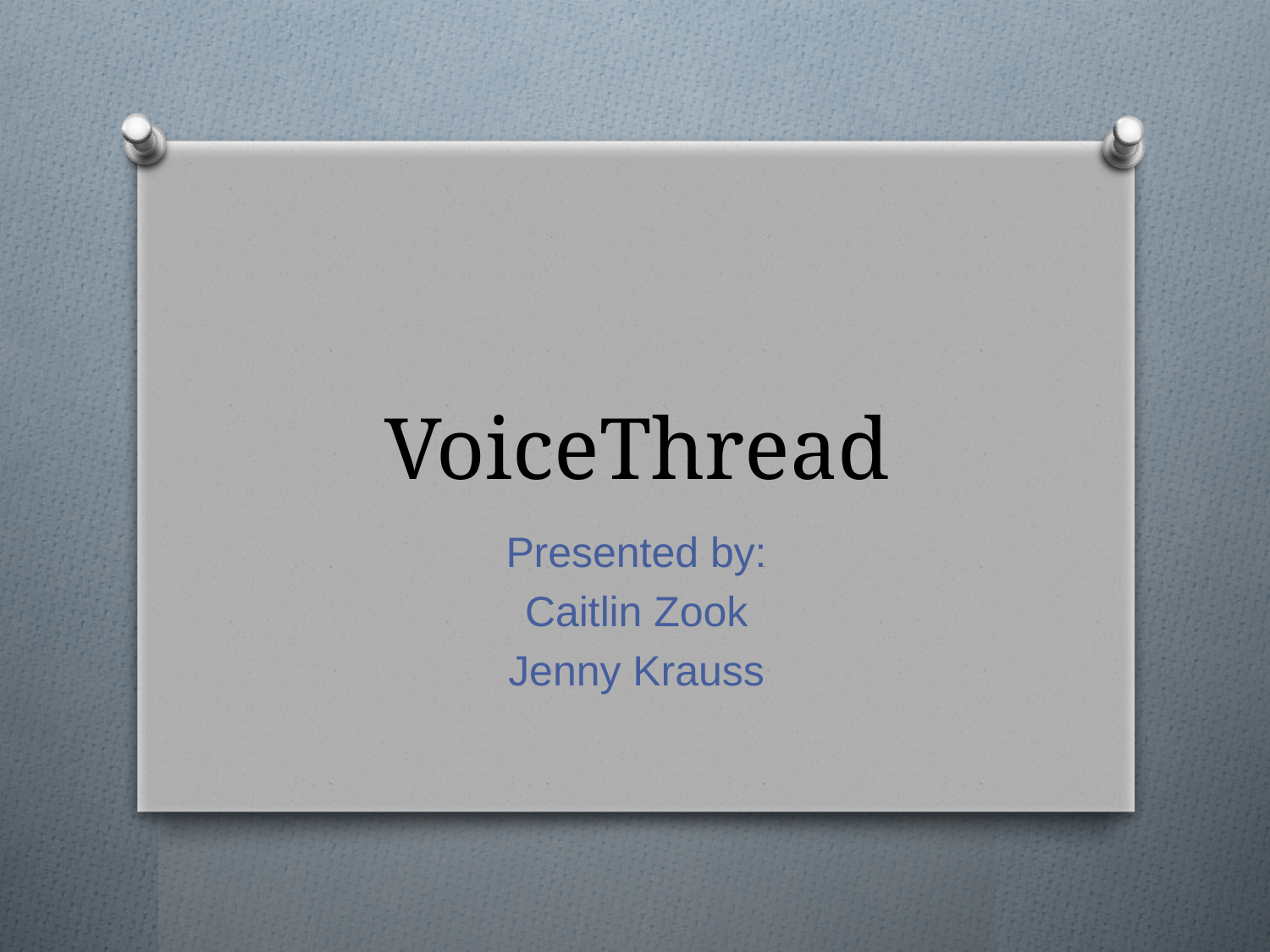

# VoiceThread
Presented by:
Caitlin Zook
Jenny Krauss